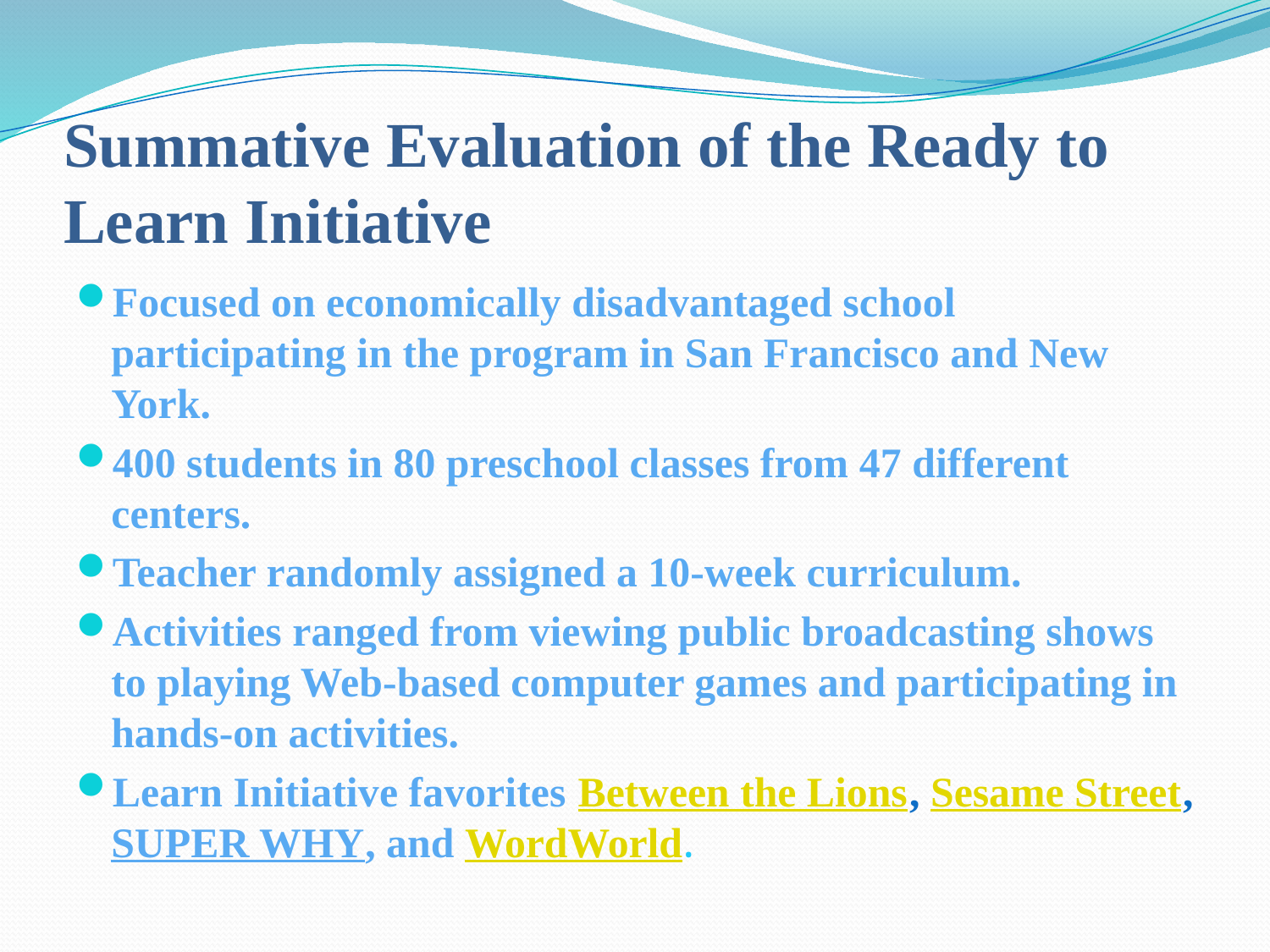

# Summative Evaluation of the Ready to Learn Initiative
Focused on economically disadvantaged school participating in the program in San Francisco and New York.
400 students in 80 preschool classes from 47 different centers.
Teacher randomly assigned a 10-week curriculum.
Activities ranged from viewing public broadcasting shows to playing Web-based computer games and participating in hands-on activities.
Learn Initiative favorites Between the Lions, Sesame Street, SUPER WHY, and WordWorld.